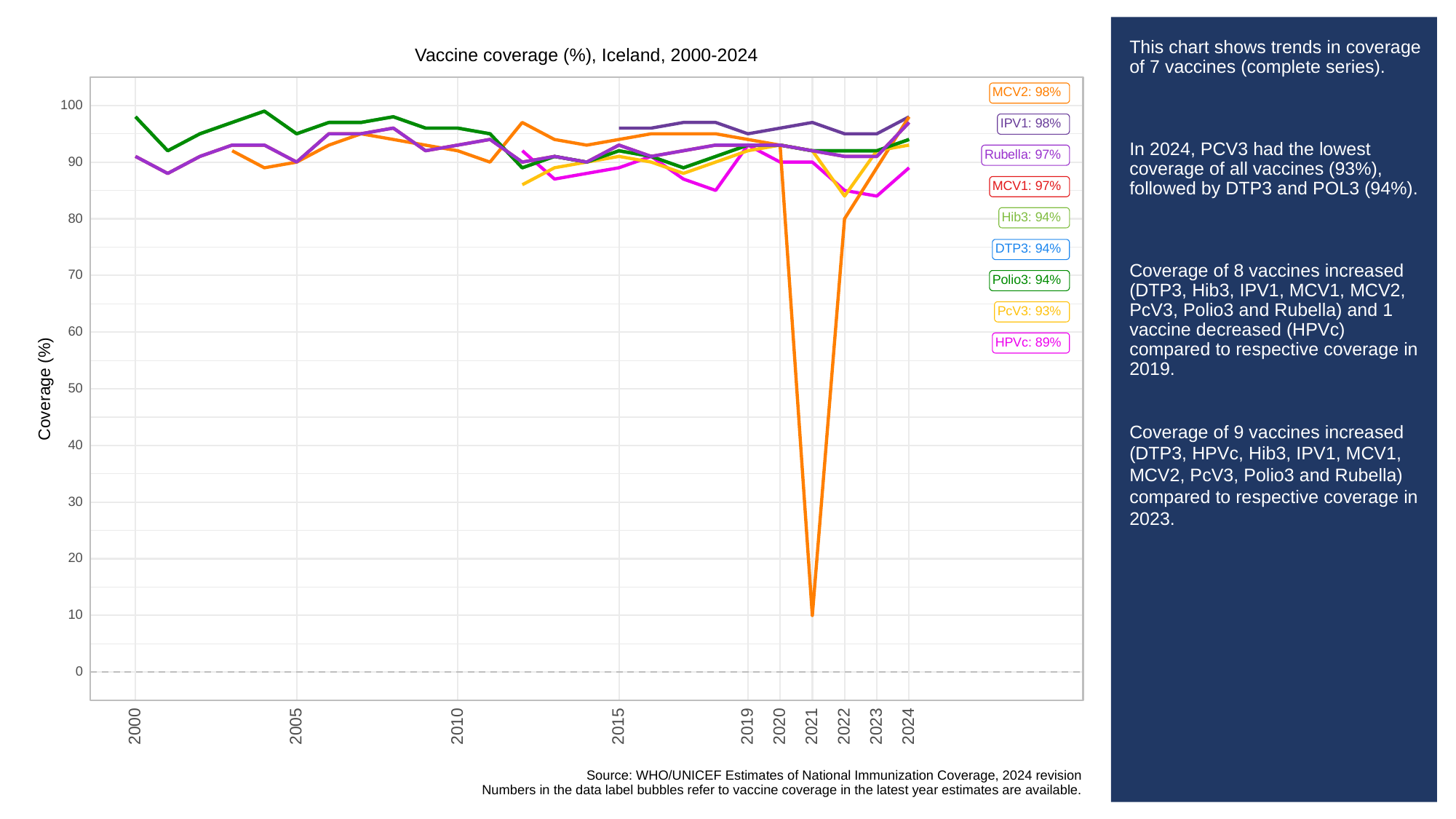

# This chart shows trends in coverage of 7 vaccines (complete series).

In 2024, PCV3 had the lowest coverage of all vaccines (93%), followed by DTP3 and POL3 (94%).

Coverage of 8 vaccines increased (DTP3, Hib3, IPV1, MCV1, MCV2, PcV3, Polio3 and Rubella) and 1 vaccine decreased (HPVc) compared to respective coverage in 2019.

Coverage of 9 vaccines increased (DTP3, HPVc, Hib3, IPV1, MCV1, MCV2, PcV3, Polio3 and Rubella) compared to respective coverage in 2023.

Vaccine coverage (%), Iceland, 2000-2024

MCV2: 98%

100

IPV1: 98%

Rubella: 97%
90

MCV1: 97%

Hib3: 94%
80

DTP3: 94%

70

Polio3: 94%

PcV3: 93%
60

HPVc: 89%

Coverage (%)
50

40

30

20

10

0

2023
2000
2005
2010
2015
2019
2020
2021
2022
2024
Source: WHO/UNICEF Estimates of National Immunization Coverage, 2024 revision
Numbers in the data label bubbles refer to vaccine coverage in the latest year estimates are available.